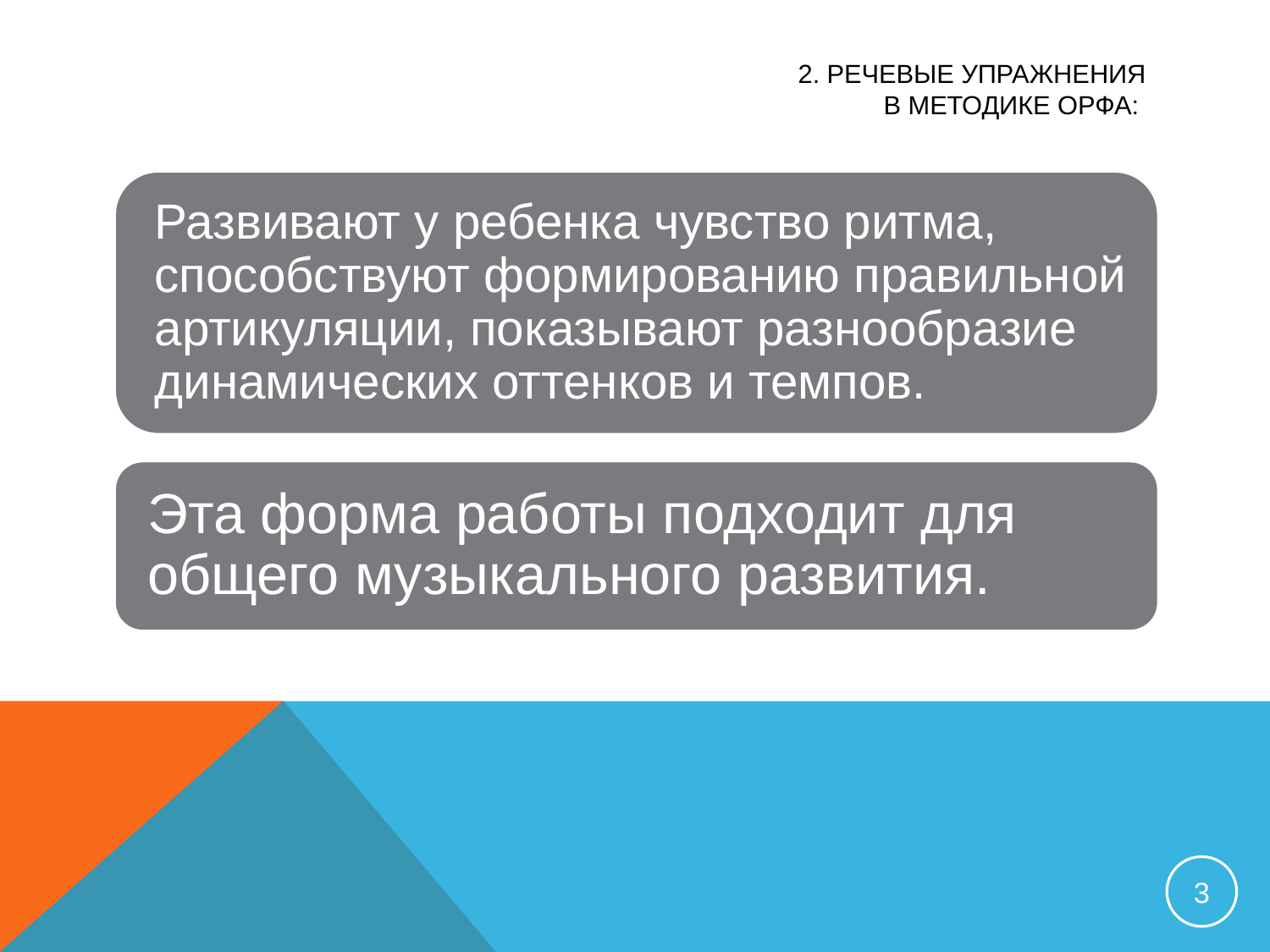

# 2. Речевые упражнения в методике Орфа:
Развивают у ребенка чувство ритма, способствуют формированию правильной артикуляции, показывают разнообразие динамических оттенков и темпов.
Эта форма работы подходит для общего музыкального развития.
3